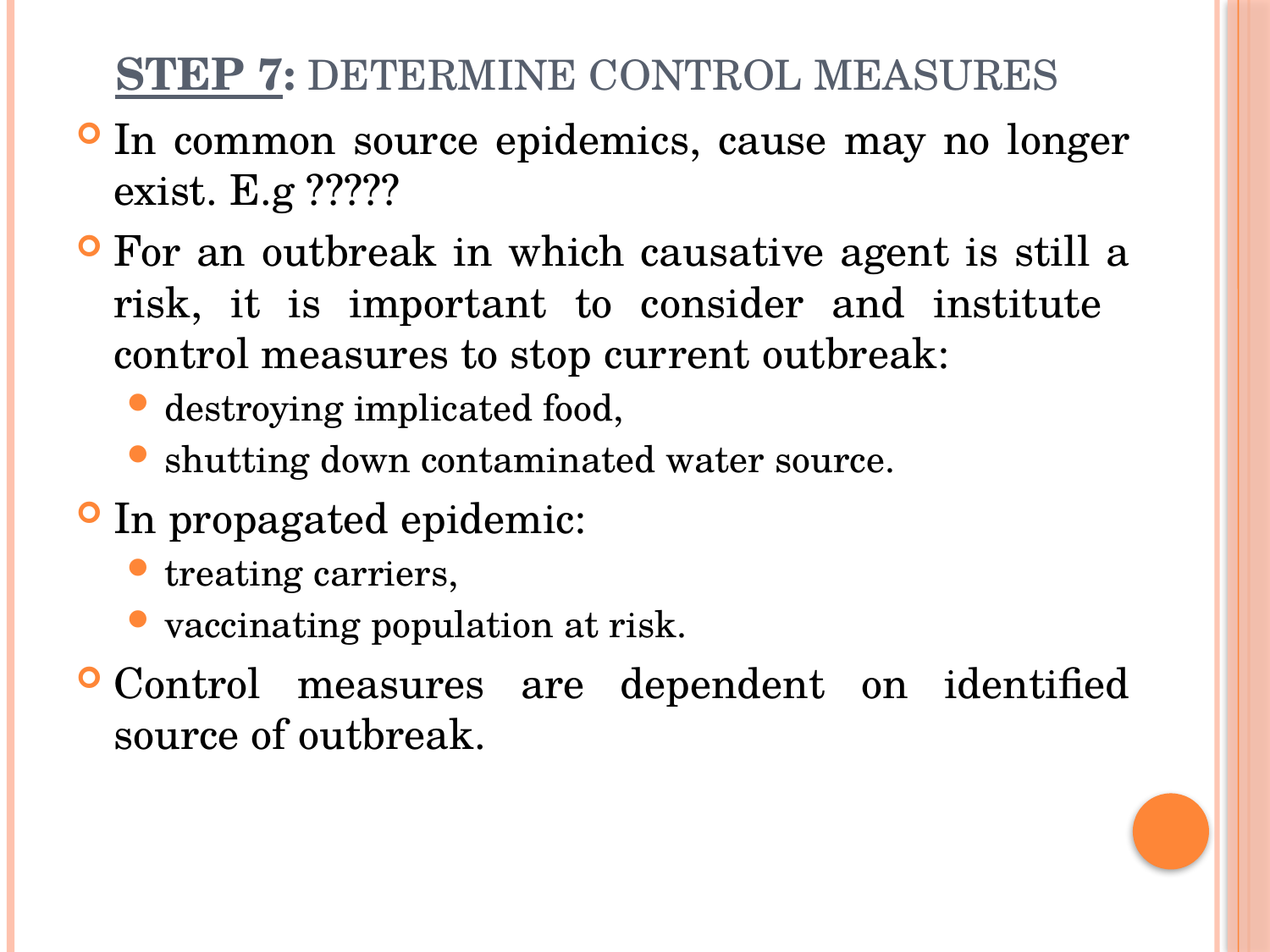

# Step 7: Determine control measures
In common source epidemics, cause may no longer exist. E.g ?????
For an outbreak in which causative agent is still a risk, it is important to consider and institute  control measures to stop current outbreak:
destroying implicated food,
shutting down contaminated water source.
In propagated epidemic:
treating carriers,
vaccinating population at risk.
Control measures are dependent on identified source of outbreak.